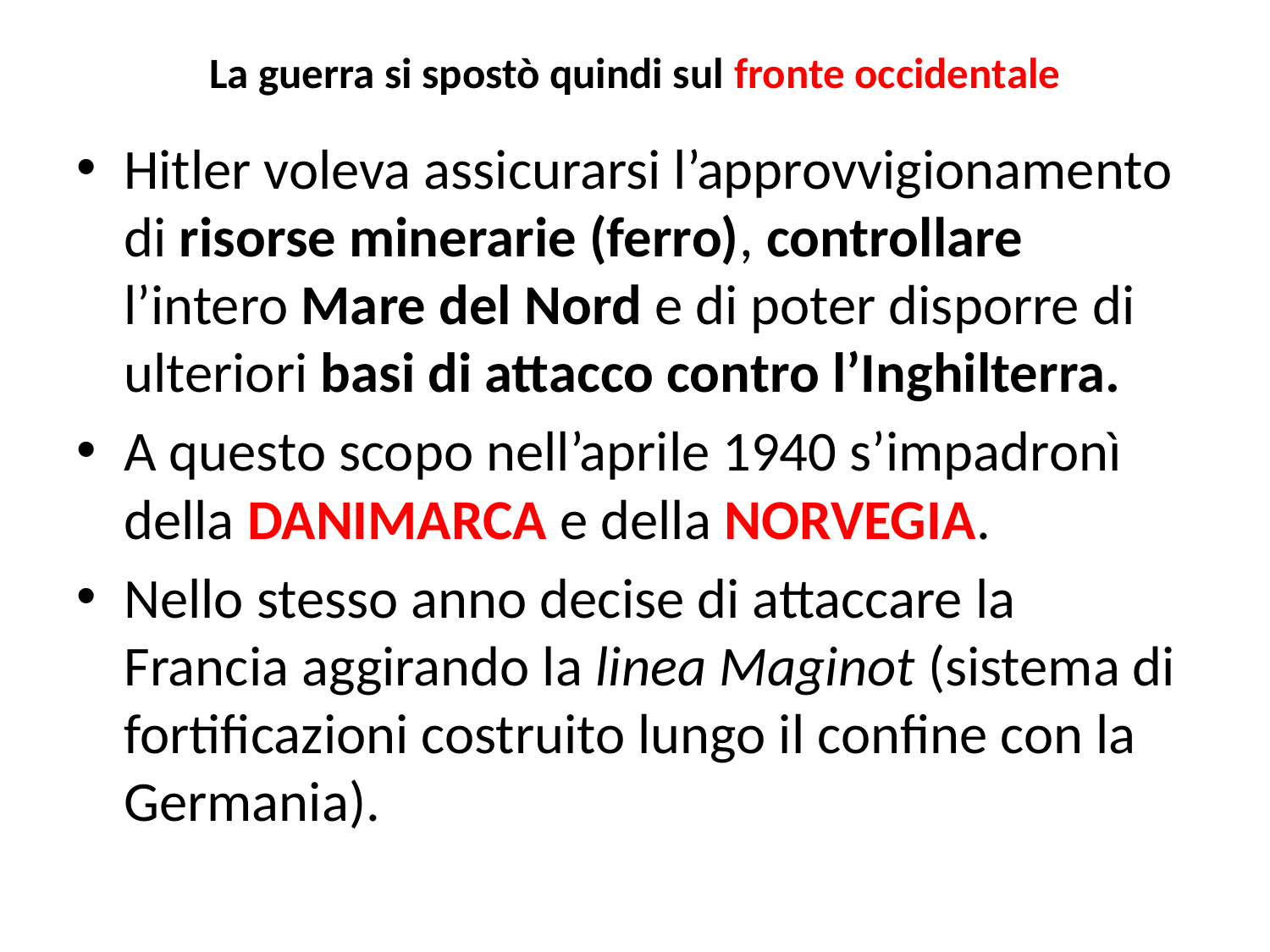

# La guerra si spostò quindi sul fronte occidentale
Hitler voleva assicurarsi l’approvvigionamento di risorse minerarie (ferro), controllare l’intero Mare del Nord e di poter disporre di ulteriori basi di attacco contro l’Inghilterra.
A questo scopo nell’aprile 1940 s’impadronì della DANIMARCA e della NORVEGIA.
Nello stesso anno decise di attaccare la Francia aggirando la linea Maginot (sistema di fortificazioni costruito lungo il confine con la Germania).